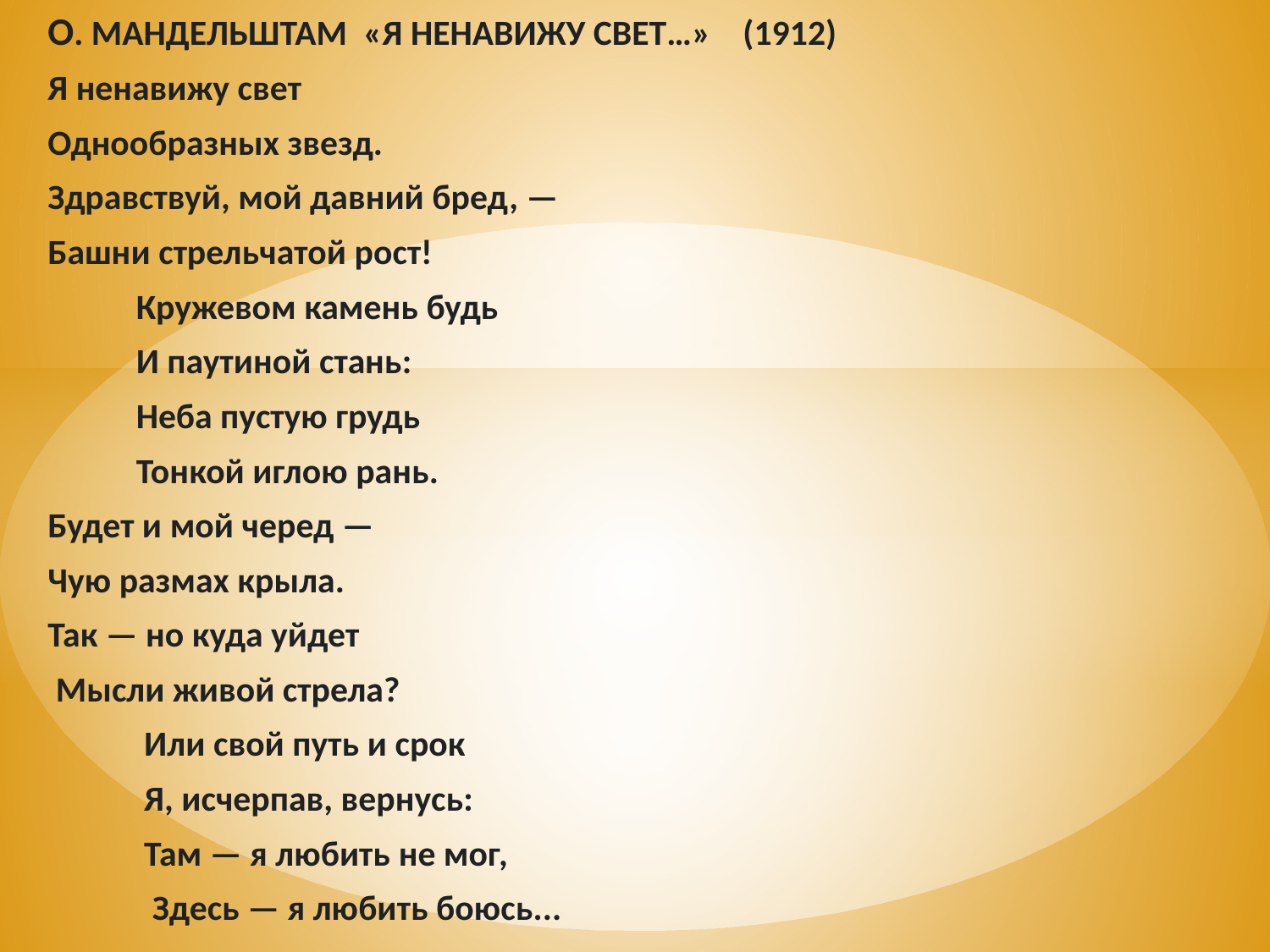

О. МАНДЕЛЬШТАМ  «Я НЕНАВИЖУ СВЕТ…»    (1912)
Я ненавижу свет
Однообразных звезд.
Здравствуй, мой давний бред, —
Башни стрельчатой рост!
           Кружевом камень будь
           И паутиной стань:
           Неба пустую грудь
           Тонкой иглою рань.
Будет и мой черед —
Чую размах крыла.
Так — но куда уйдет
 Мысли живой стрела?
            Или свой путь и срок
            Я, исчерпав, вернусь:
            Там — я любить не мог,
             Здесь — я любить боюсь...